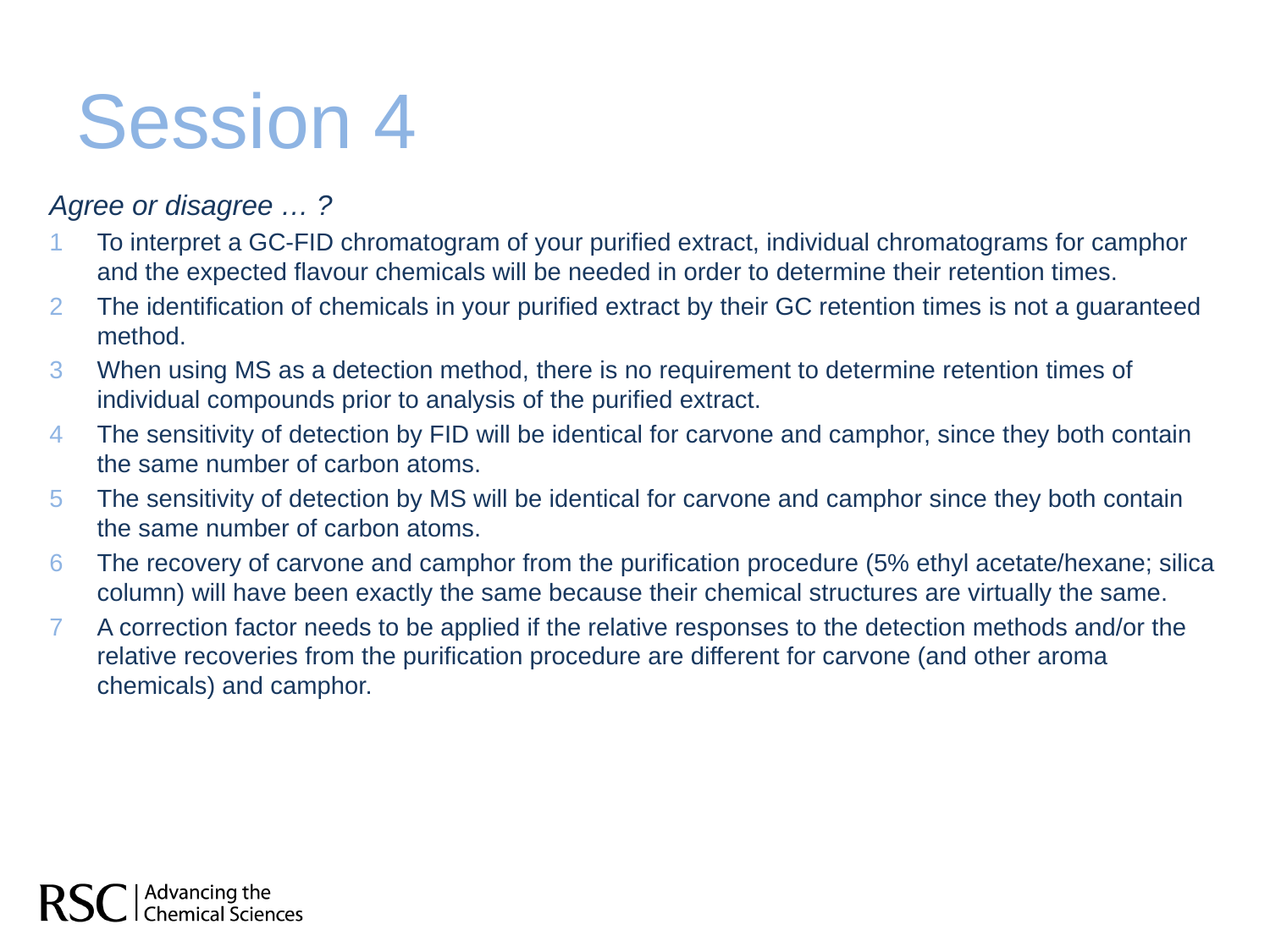

# Session 4
Agree or disagree … ?
To interpret a GC-FID chromatogram of your purified extract, individual chromatograms for camphor and the expected flavour chemicals will be needed in order to determine their retention times.
The identification of chemicals in your purified extract by their GC retention times is not a guaranteed method.
When using MS as a detection method, there is no requirement to determine retention times of individual compounds prior to analysis of the purified extract.
The sensitivity of detection by FID will be identical for carvone and camphor, since they both contain the same number of carbon atoms.
The sensitivity of detection by MS will be identical for carvone and camphor since they both contain the same number of carbon atoms.
The recovery of carvone and camphor from the purification procedure (5% ethyl acetate/hexane; silica column) will have been exactly the same because their chemical structures are virtually the same.
A correction factor needs to be applied if the relative responses to the detection methods and/or the relative recoveries from the purification procedure are different for carvone (and other aroma chemicals) and camphor.